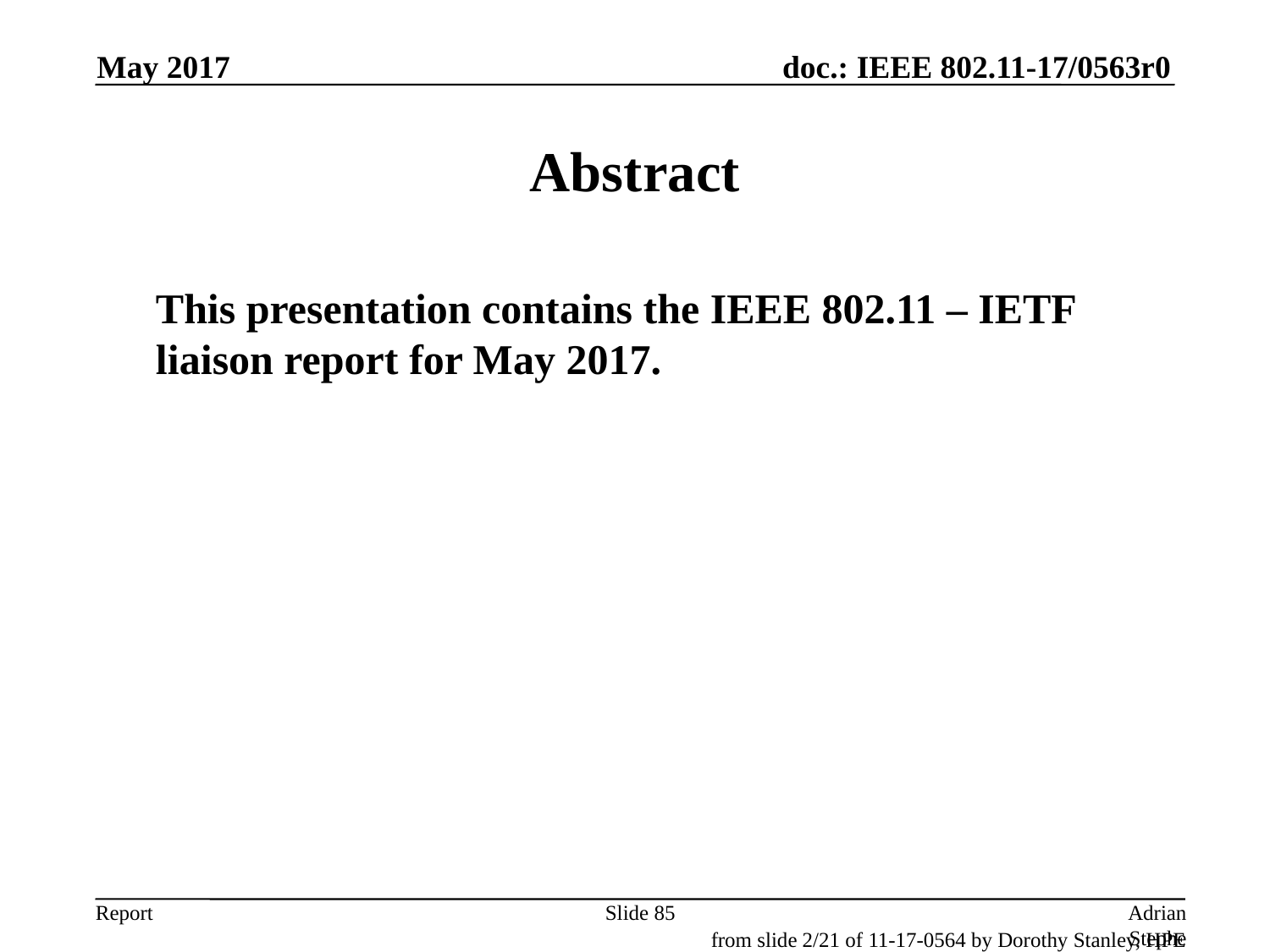

May 2017
# Abstract
	This presentation contains the IEEE 802.11 – IETF liaison report for May 2017.
Slide 85
Adrian Stephens, Intel Corporation
from slide 2/21 of 11-17-0564 by Dorothy Stanley, HPE